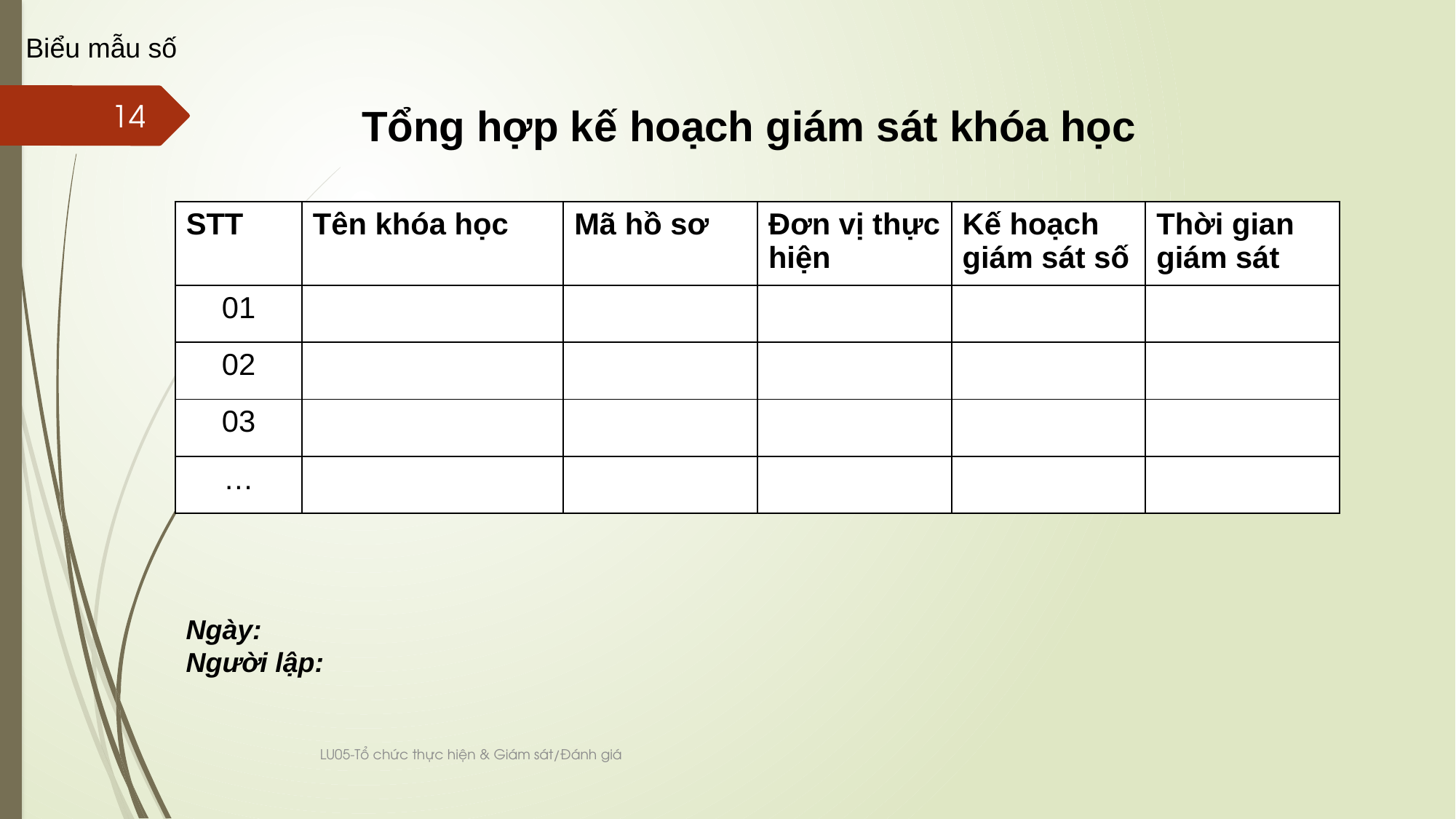

Biểu mẫu số
 Tổng hợp kế hoạch giám sát khóa học

14
| STT | Tên khóa học | Mã hồ sơ | Đơn vị thực hiện | Kế hoạch giám sát số | Thời gian giám sát |
| --- | --- | --- | --- | --- | --- |
| 01 |  |  |  |  |  |
| 02 |  |  |  |  |  |
| 03 |  |  |  |  |  |
| … |  |  |  |  |  |
Ngày:
Người lập:
LU05-Tổ chức thực hiện & Giám sát/Đánh giá